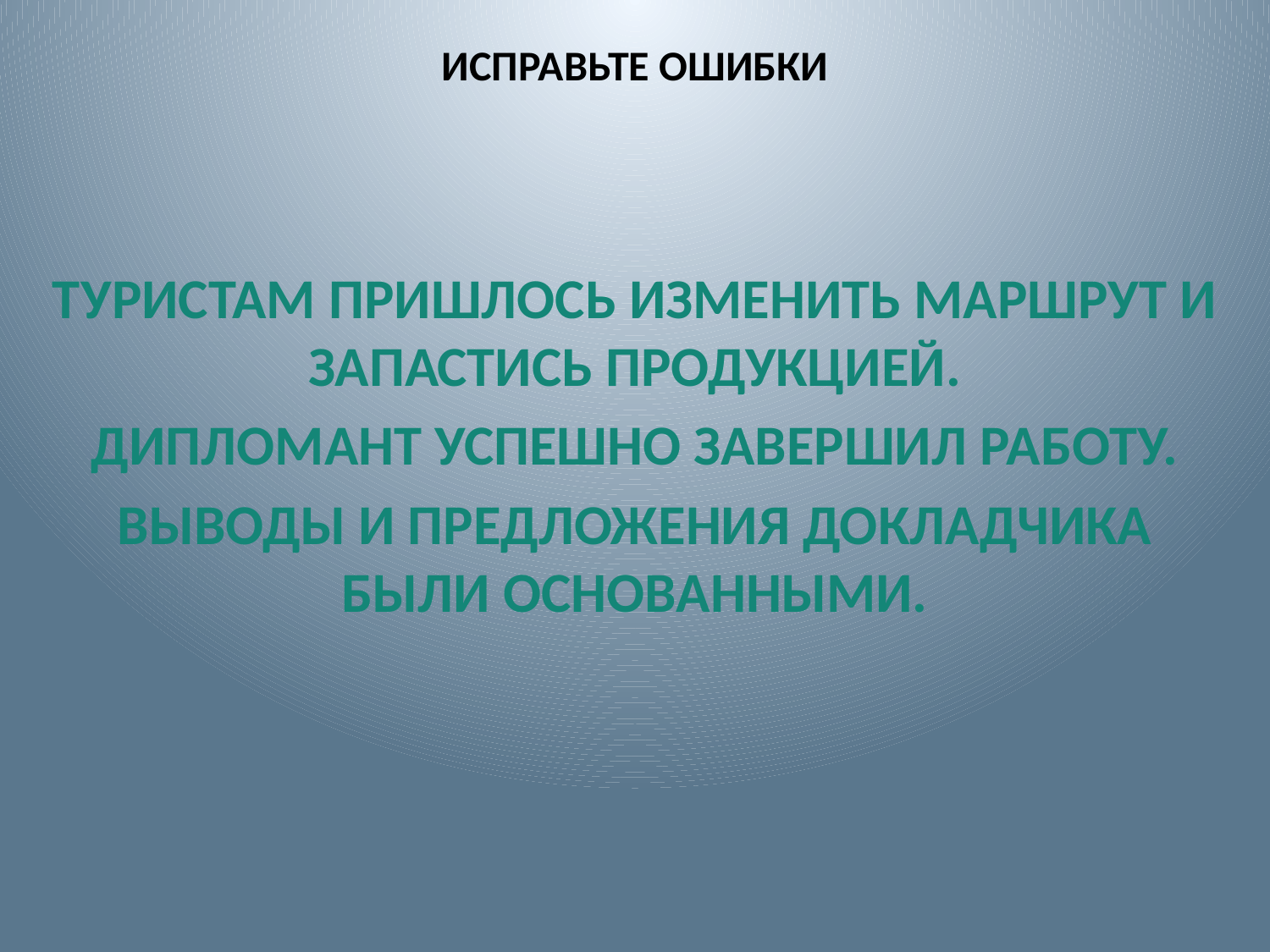

# ИСПРАВЬТЕ ОШИБКИ

ТУРИСТАМ ПРИШЛОСЬ ИЗМЕНИТЬ МАРШРУТ И ЗАПАСТИСЬ ПРОДУКЦИЕЙ.
ДИПЛОМАНТ УСПЕШНО ЗАВЕРШИЛ РАБОТУ.
ВЫВОДЫ И ПРЕДЛОЖЕНИЯ ДОКЛАДЧИКА БЫЛИ ОСНОВАННЫМИ.